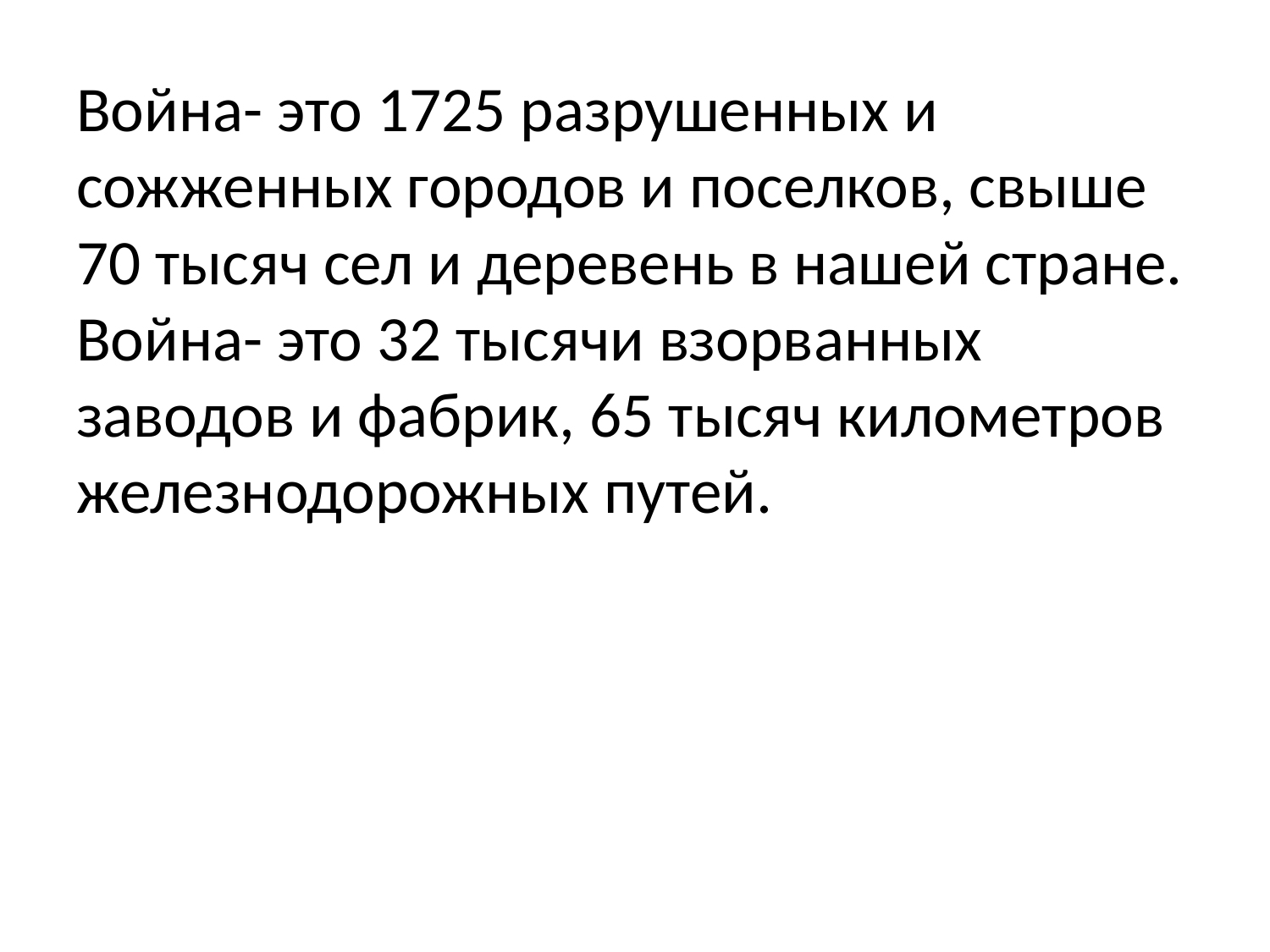

# Война- это 1725 разрушенных и сожженных городов и поселков, свыше 70 тысяч сел и деревень в нашей стране. Война- это 32 тысячи взорванных заводов и фабрик, 65 тысяч километров железнодорожных путей.